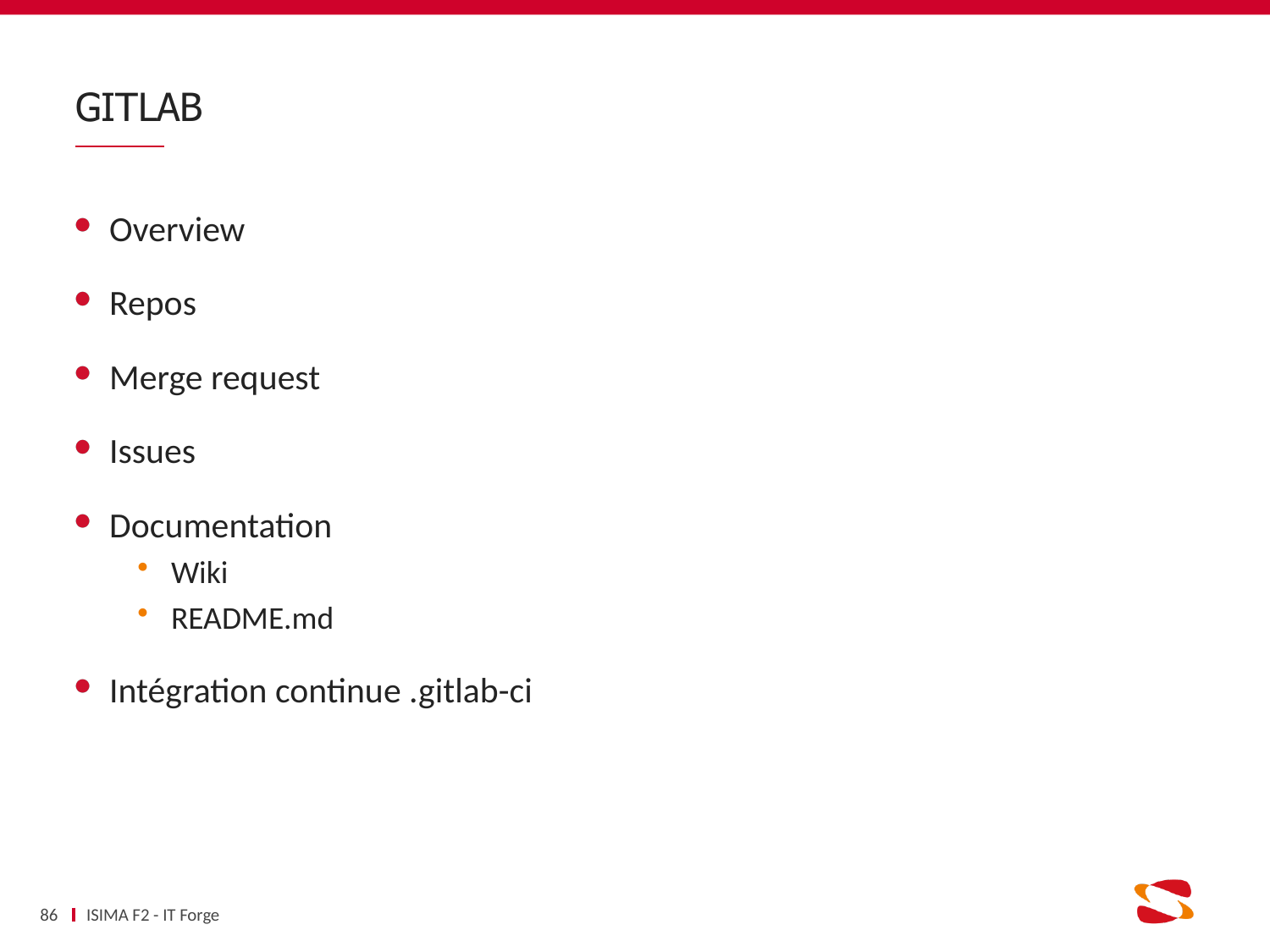

# GitLAB

Overview
Repos
Merge request
Issues
Documentation
Wiki
README.md
Intégration continue .gitlab-ci
86
ISIMA F2 - IT Forge